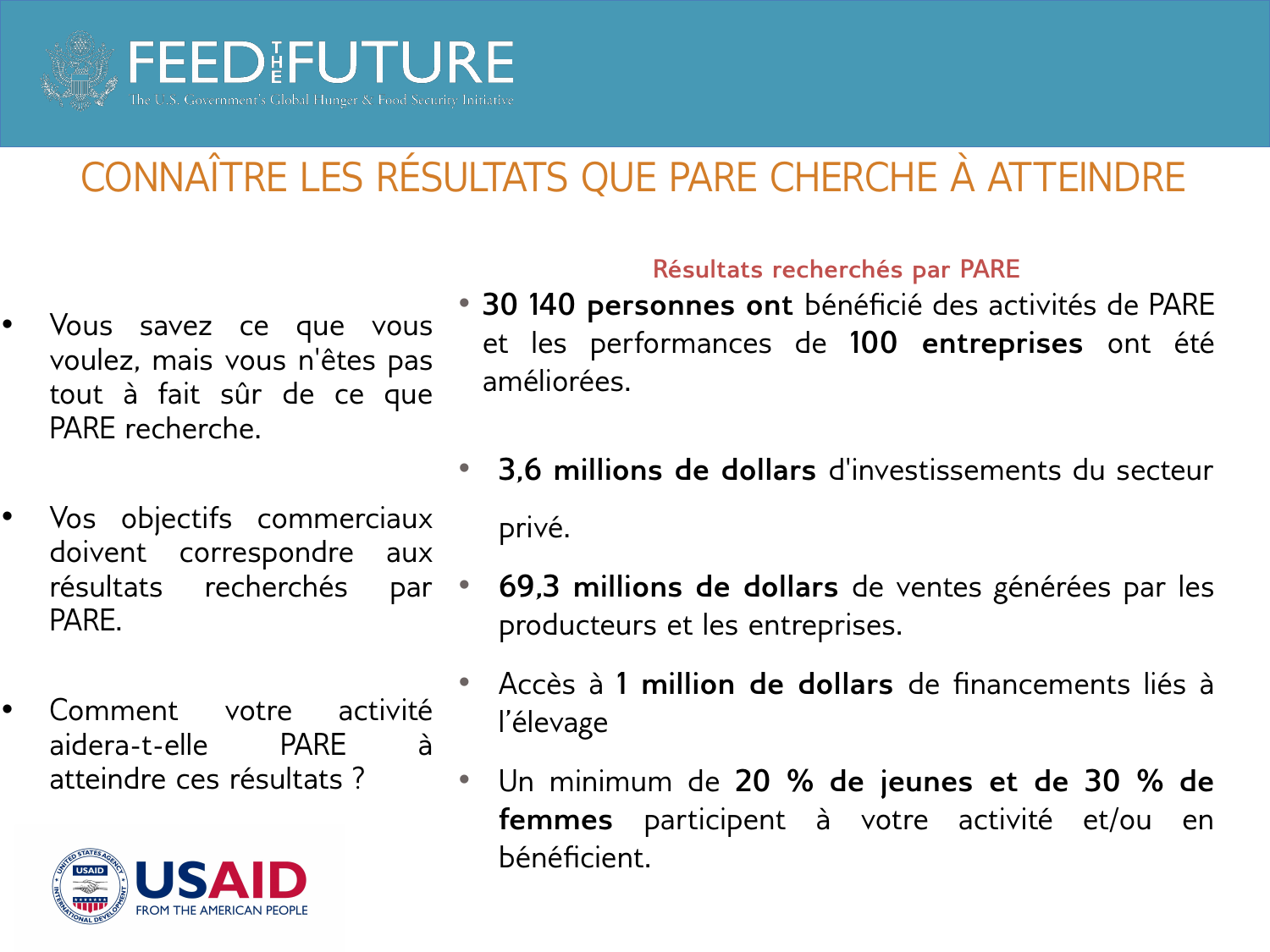

# Connaître les résultats que PARE cherche à atteindre
Résultats recherchés par PARE
30 140 personnes ont bénéficié des activités de PARE et les performances de 100 entreprises ont été améliorées.
3,6 millions de dollars d'investissements du secteur privé.
69,3 millions de dollars de ventes générées par les producteurs et les entreprises.
Accès à 1 million de dollars de financements liés à l’élevage
Un minimum de 20 % de jeunes et de 30 % de femmes participent à votre activité et/ou en bénéficient.

Vous savez ce que vous voulez, mais vous n'êtes pas tout à fait sûr de ce que PARE recherche.

Vos objectifs commerciaux doivent correspondre aux résultats recherchés par PARE.

Comment votre activité aidera-t-elle PARE à atteindre ces résultats ?